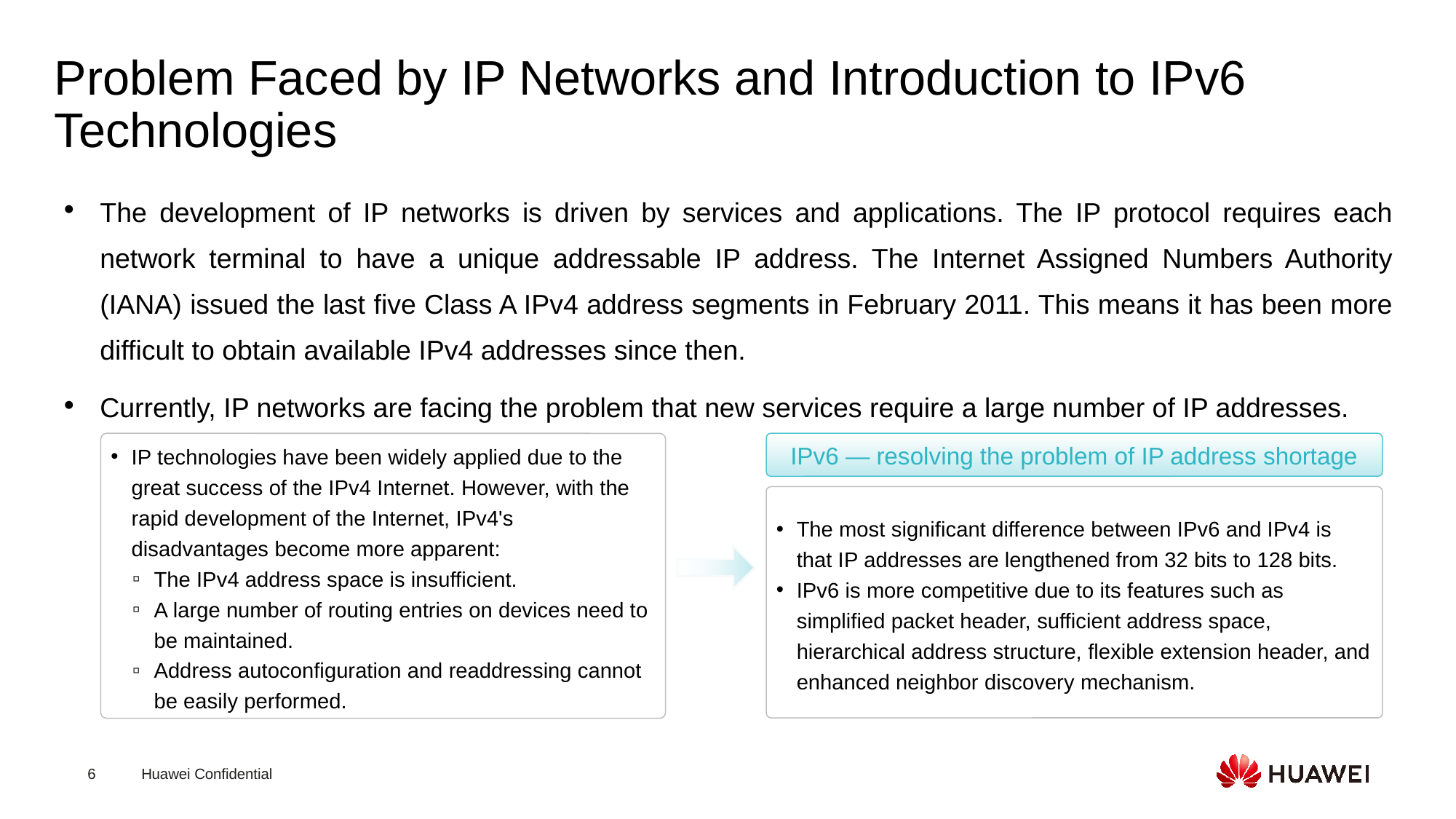

# Problem Faced by IP Networks and Introduction to IPv6 Technologies
The development of IP networks is driven by services and applications. The IP protocol requires each network terminal to have a unique addressable IP address. The Internet Assigned Numbers Authority (IANA) issued the last five Class A IPv4 address segments in February 2011. This means it has been more difficult to obtain available IPv4 addresses since then.
Currently, IP networks are facing the problem that new services require a large number of IP addresses.
IP technologies have been widely applied due to the great success of the IPv4 Internet. However, with the rapid development of the Internet, IPv4's disadvantages become more apparent:
The IPv4 address space is insufficient.
A large number of routing entries on devices need to be maintained.
Address autoconfiguration and readdressing cannot be easily performed.
IPv6 — resolving the problem of IP address shortage
The most significant difference between IPv6 and IPv4 is that IP addresses are lengthened from 32 bits to 128 bits.
IPv6 is more competitive due to its features such as simplified packet header, sufficient address space, hierarchical address structure, flexible extension header, and enhanced neighbor discovery mechanism.